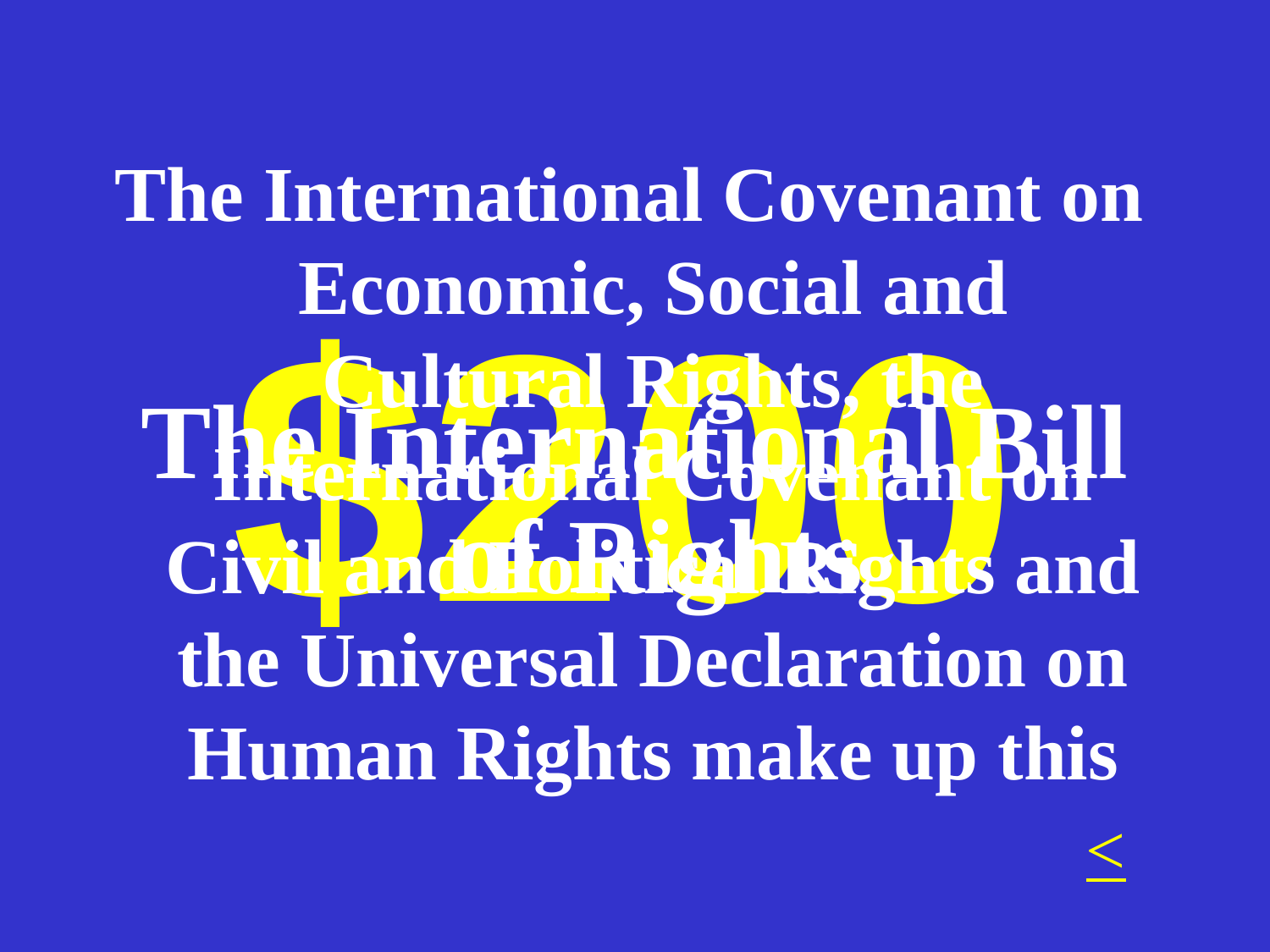

The International Covenant on Economic, Social and Cultural Rights, the International Covenant on Civil and Political Rights and the Universal Declaration on Human Rights make up this
# $200
The International Bill of Rights
<